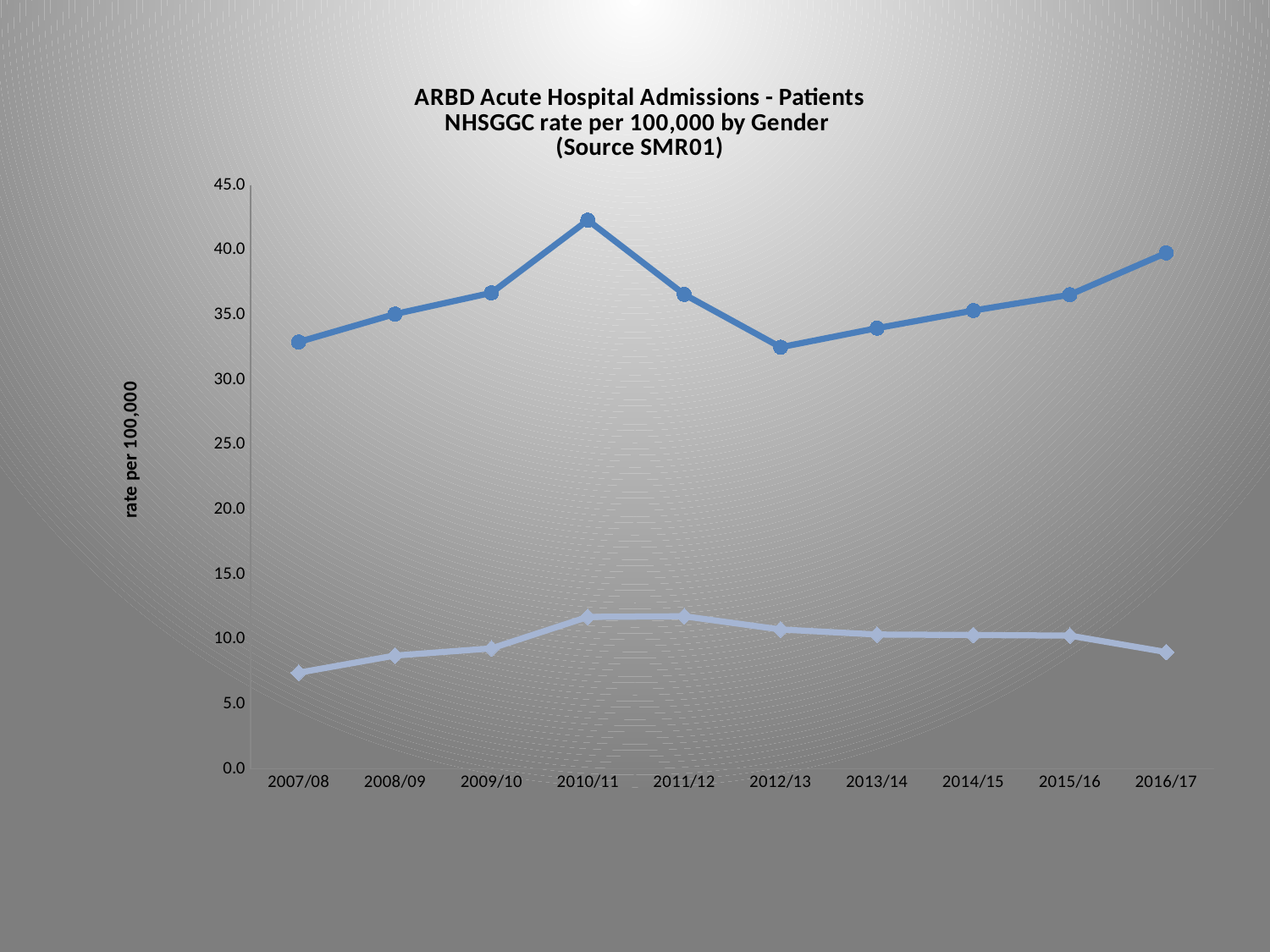

### Chart: ARBD Acute Hospital Admissions - Patients
NHSGGC rate per 100,000 by Gender
(Source SMR01)

| Category | GGC Male rate | GGC Female rate |
|---|---|---|
| 2007/08 | 32.90332578325836 | 7.4104616717621505 |
| 2008/09 | 35.055857073469475 | 8.731403060546587 |
| 2009/10 | 36.69086166916164 | 9.284488083643764 |
| 2010/11 | 42.28964028806953 | 11.7139159432064 |
| 2011/12 | 36.5697568111172 | 11.758398785098322 |
| 2012/13 | 32.50125722768668 | 10.743660245671698 |
| 2013/14 | 33.967912375934944 | 10.35365703112867 |
| 2014/15 | 35.32659656590591 | 10.317869756736378 |
| 2015/16 | 36.54441227286783 | 10.26892741053197 |
| 2016/17 | 39.76831747945838 | 9.004036157077369 |